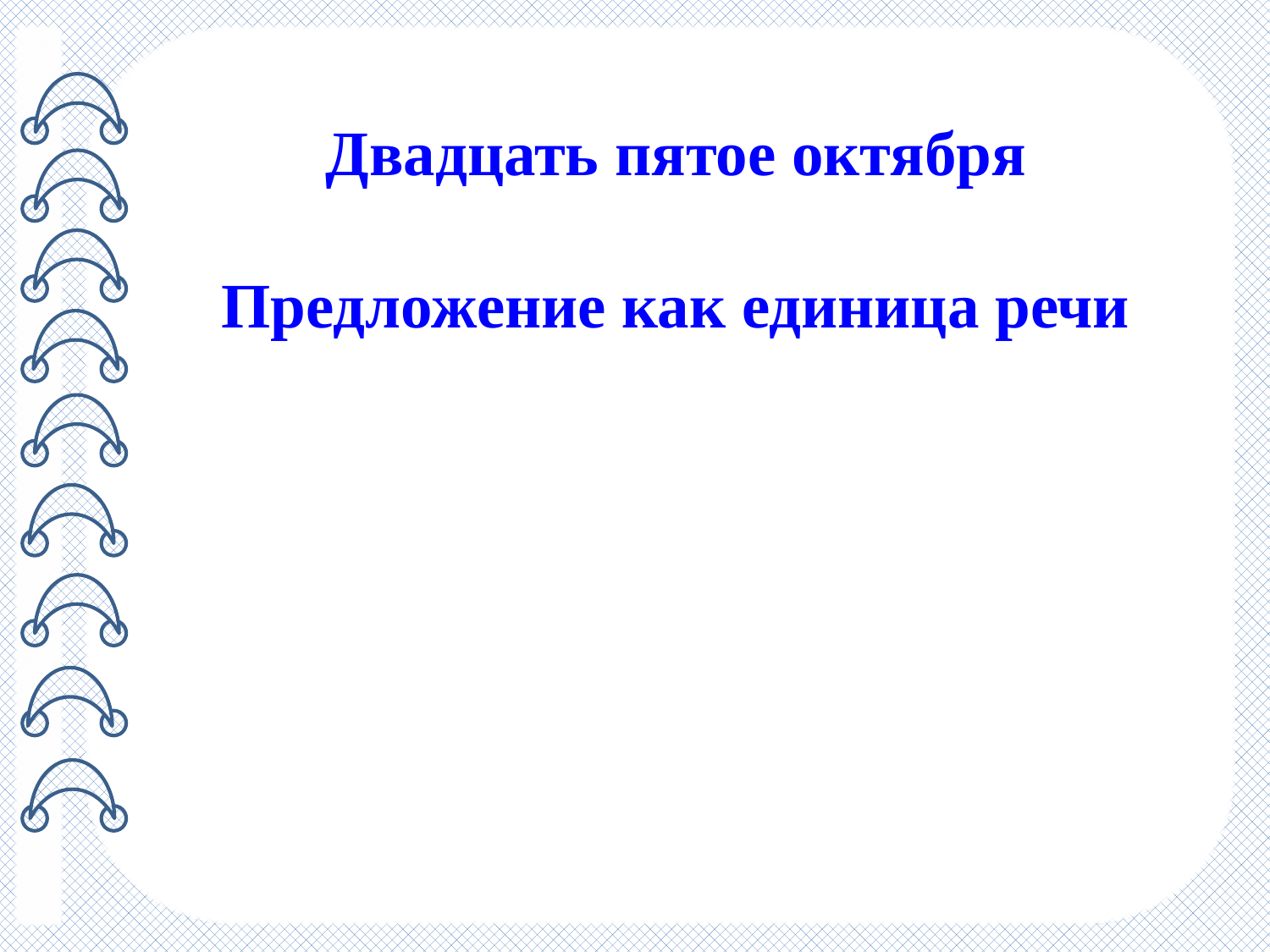

Двадцать пятое октября

Предложение как единица речи